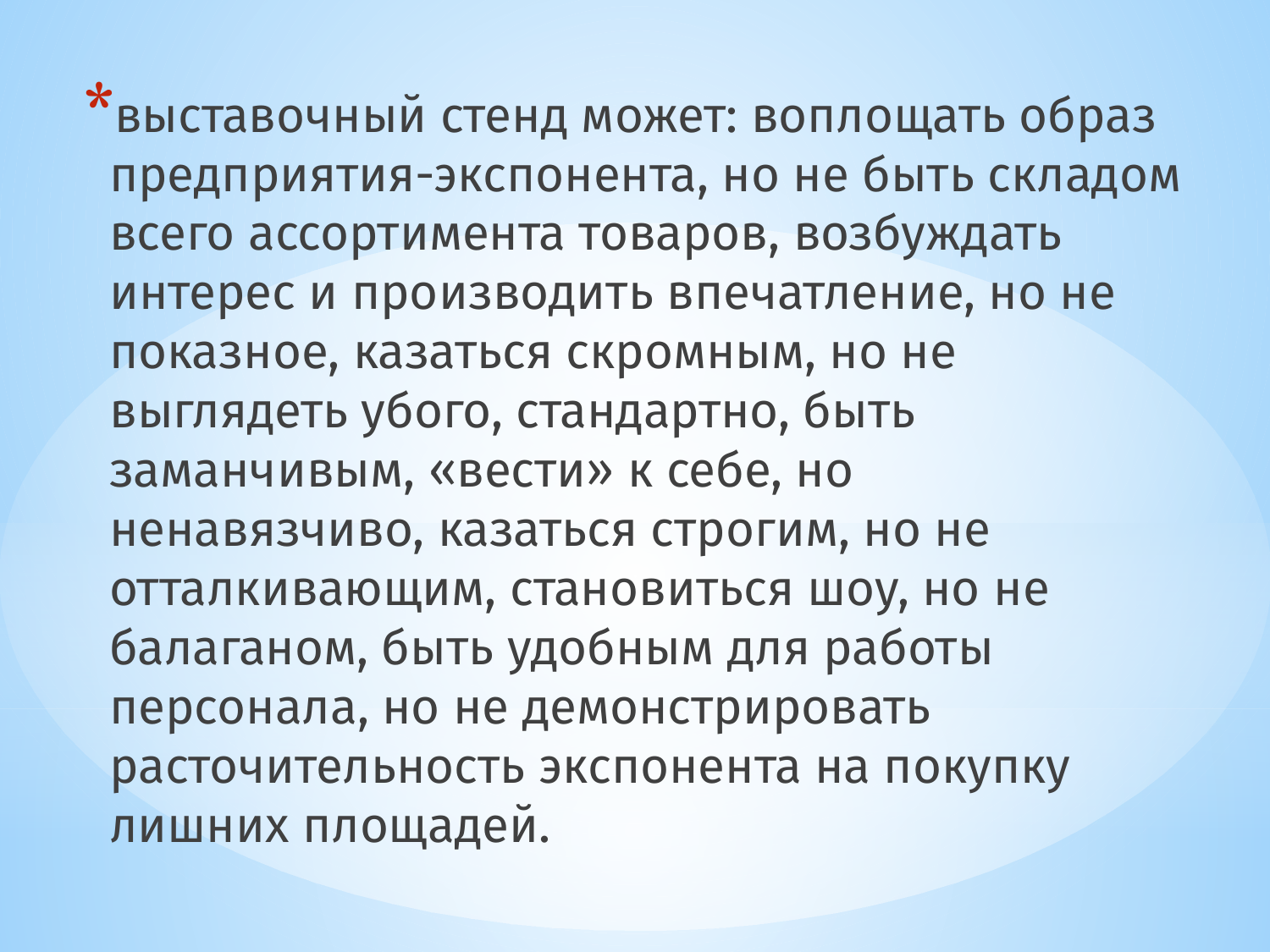

выставочный стенд может: воплощать образ предприятия-экспонента, но не быть складом всего ассортимента товаров, возбуждать интерес и производить впечатление, но не показное, казаться скромным, но не выглядеть убого, стандартно, быть заманчивым, «вести» к себе, но ненавязчиво, казаться строгим, но не отталкивающим, становиться шоу, но не балаганом, быть удобным для работы персонала, но не демонстрировать расточительность экспонента на покупку лишних площадей.

#